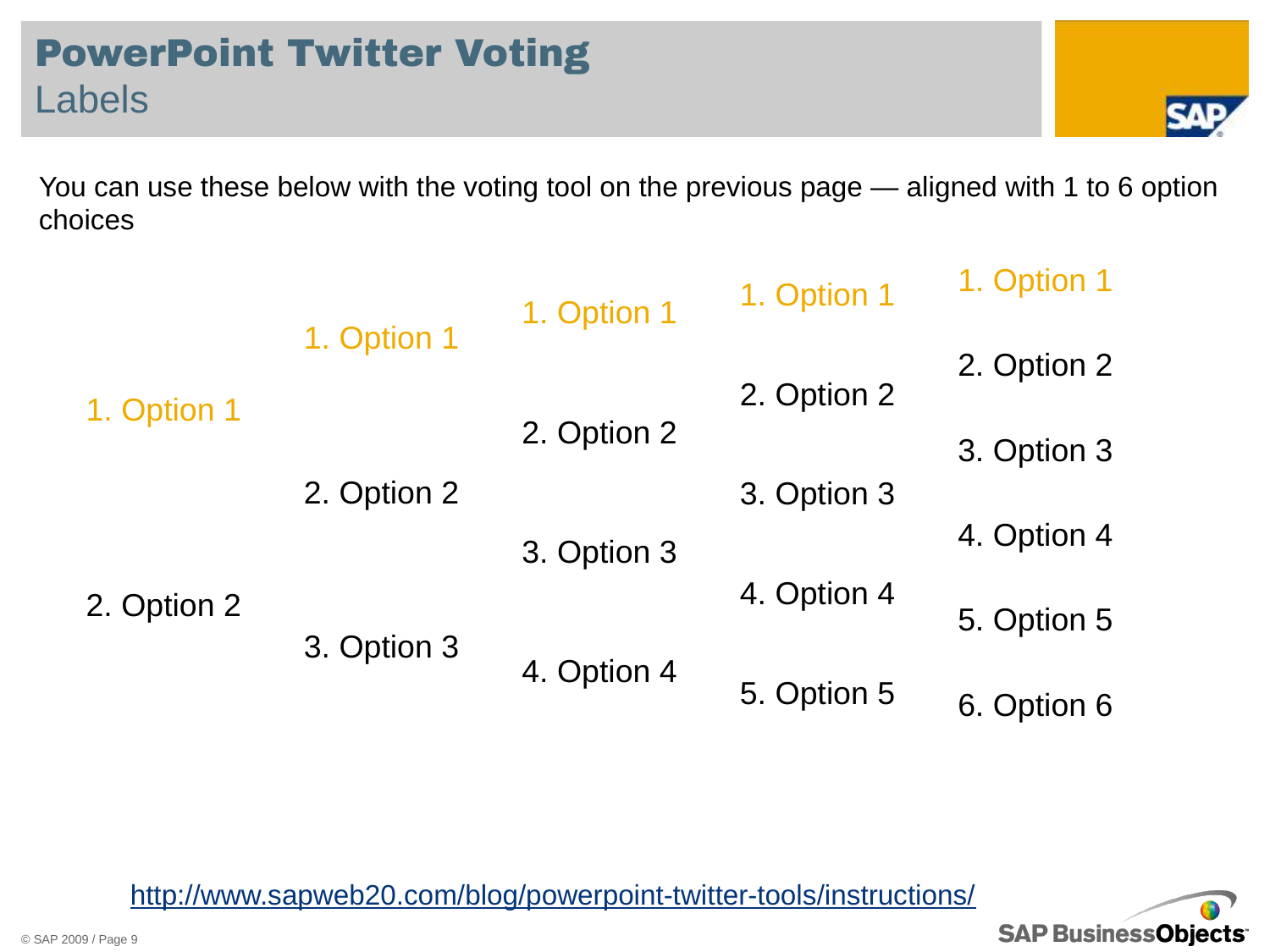

# PowerPoint Twitter Voting Labels
You can use these below with the voting tool on the previous page — aligned with 1 to 6 option choices
| 1. Option 1 |
| --- |
| 2. Option 2 |
| 3. Option 3 |
| 4. Option 4 |
| 5. Option 5 |
| 6. Option 6 |
| 1. Option 1 |
| --- |
| 2. Option 2 |
| 3. Option 3 |
| 4. Option 4 |
| 5. Option 5 |
| 1. Option 1 |
| --- |
| 2. Option 2 |
| 3. Option 3 |
| 4. Option 4 |
| 1. Option 1 |
| --- |
| 2. Option 2 |
| 3. Option 3 |
| 1. Option 1 |
| --- |
| 2. Option 2 |
http://www.sapweb20.com/blog/powerpoint-twitter-tools/instructions/

© SAP 2009 / Page 9